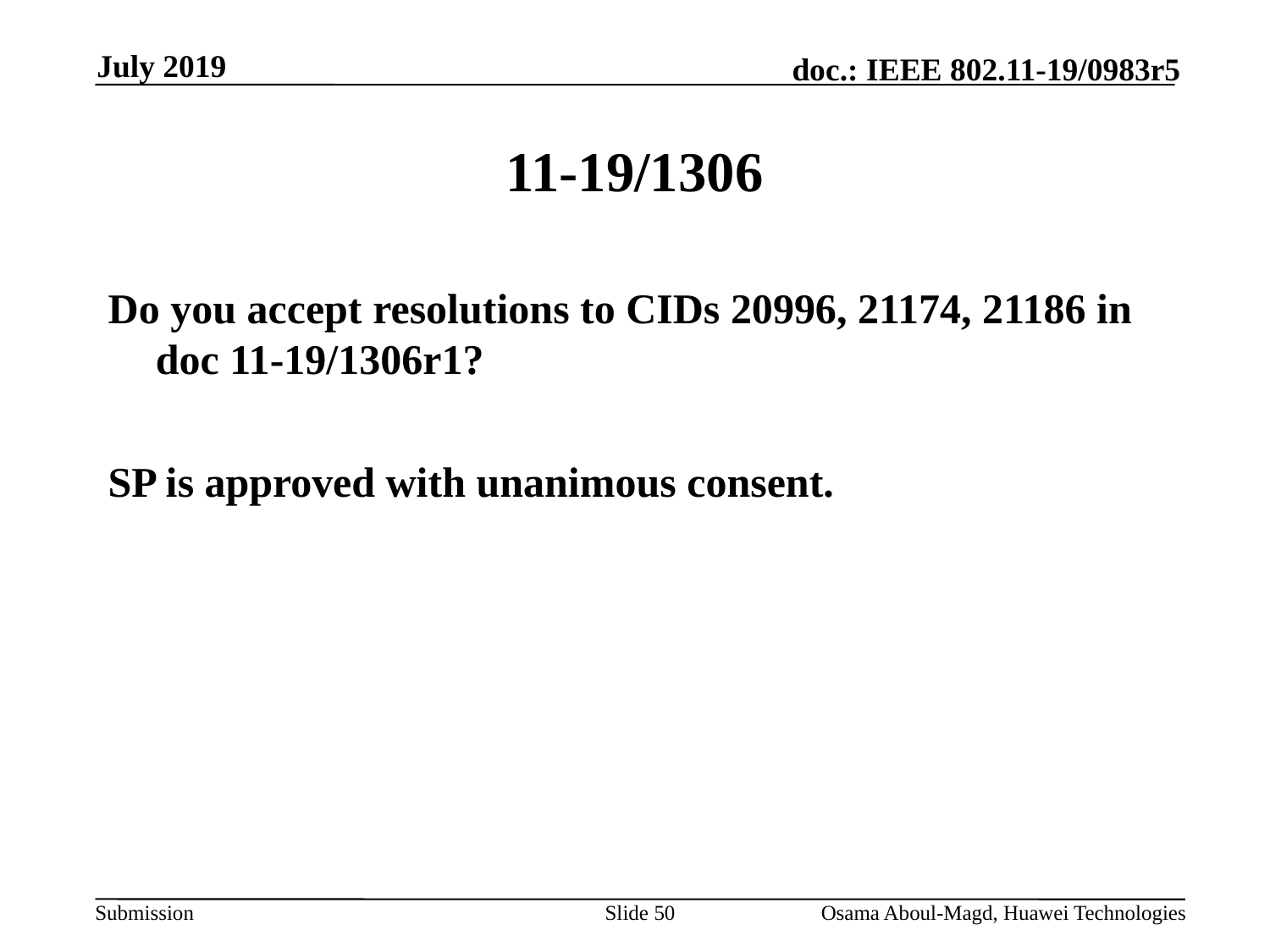

July 2019
# 11-19/1306
Do you accept resolutions to CIDs 20996, 21174, 21186 in doc 11-19/1306r1?

SP is approved with unanimous consent.

Slide 50
Osama Aboul-Magd, Huawei Technologies